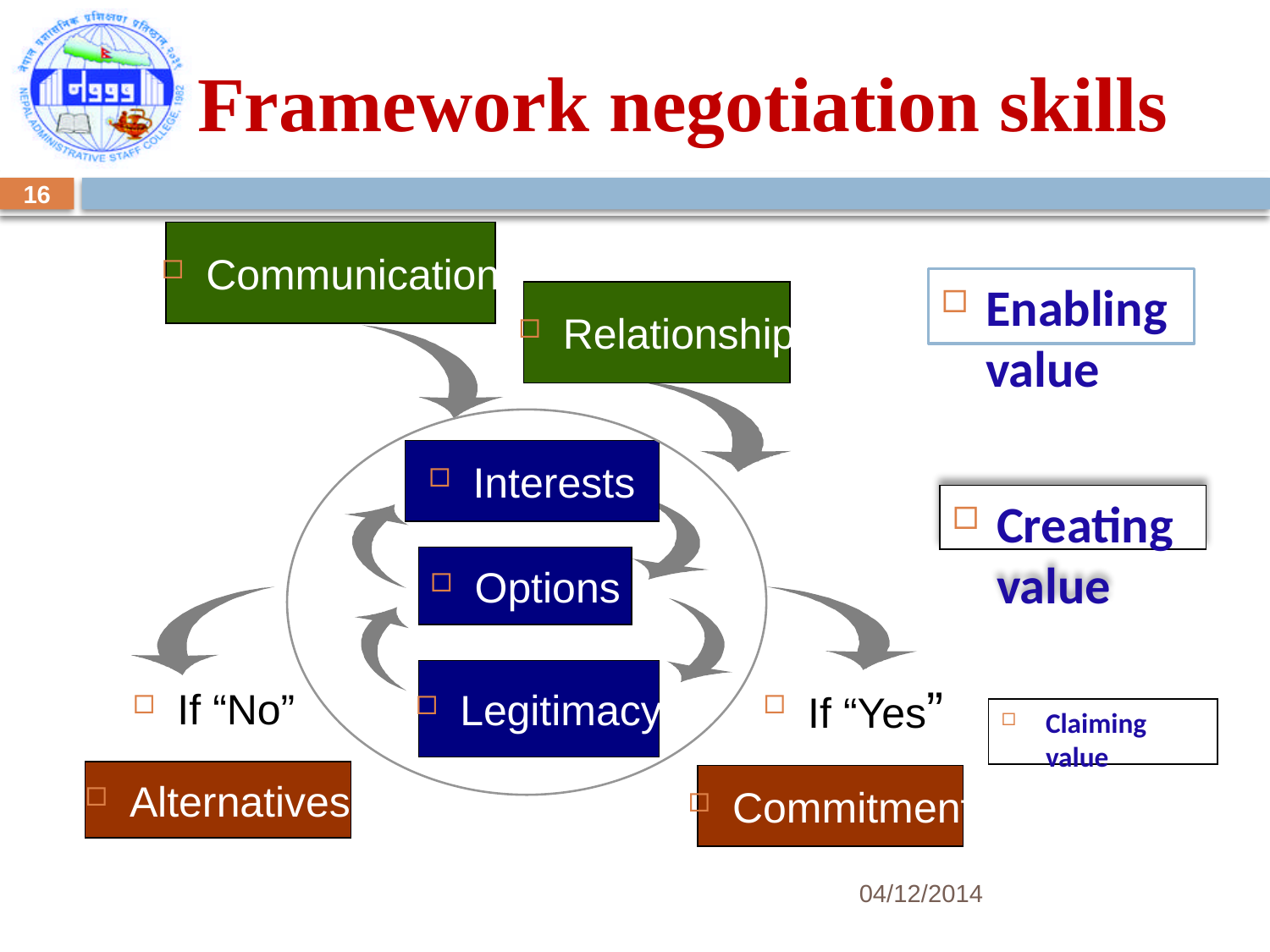

# Framework negotiation skills
16
Communication
Relationship

Interests

Options

Legitimacy
If “No”
If “Yes”
Alternatives
Commitment
Enabling value
Creating value
Claiming value
04/12/2014